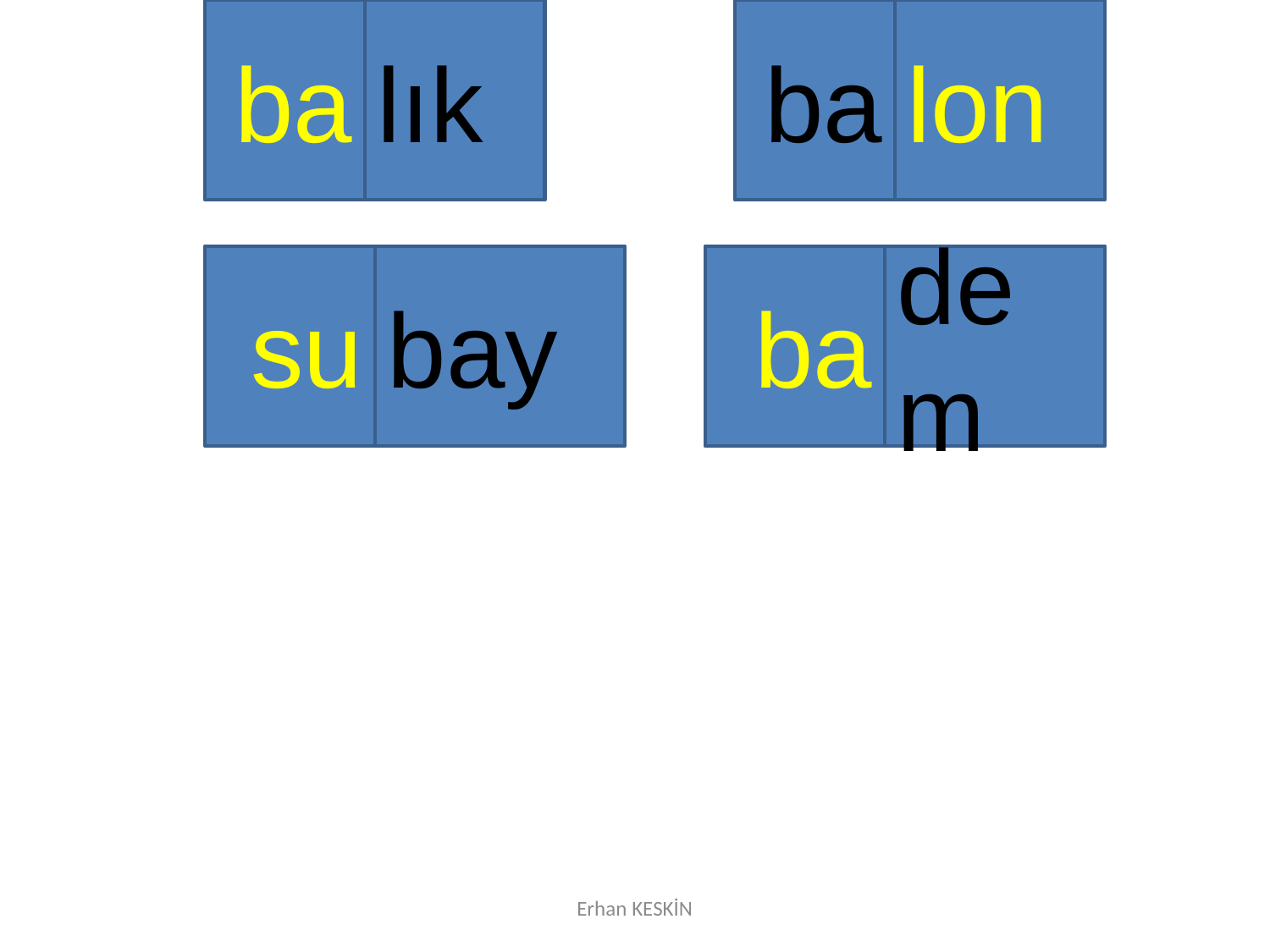

ba
lık
ba
lon
su
bay
ba
dem
Erhan KESKİN